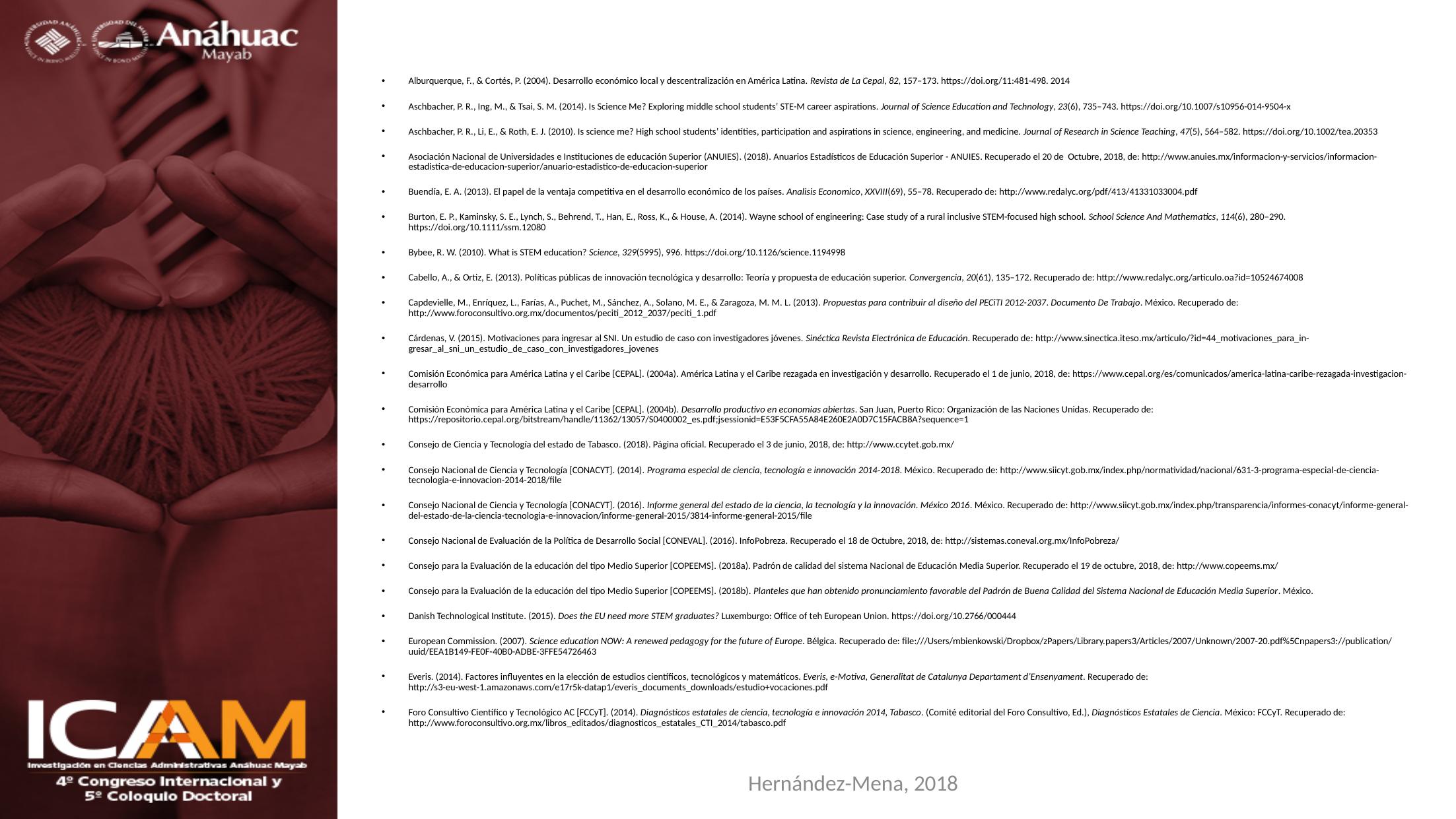

Alburquerque, F., & Cortés, P. (2004). Desarrollo económico local y descentralización en América Latina. Revista de La Cepal, 82, 157–173. https://doi.org/11:481-498. 2014
Aschbacher, P. R., Ing, M., & Tsai, S. M. (2014). Is Science Me? Exploring middle school students’ STE-M career aspirations. Journal of Science Education and Technology, 23(6), 735–743. https://doi.org/10.1007/s10956-014-9504-x
Aschbacher, P. R., Li, E., & Roth, E. J. (2010). Is science me? High school students’ identities, participation and aspirations in science, engineering, and medicine. Journal of Research in Science Teaching, 47(5), 564–582. https://doi.org/10.1002/tea.20353
Asociación Nacional de Universidades e Instituciones de educación Superior (ANUIES). (2018). Anuarios Estadísticos de Educación Superior - ANUIES. Recuperado el 20 de  Octubre, 2018, de: http://www.anuies.mx/informacion-y-servicios/informacion-estadistica-de-educacion-superior/anuario-estadistico-de-educacion-superior
Buendía, E. A. (2013). El papel de la ventaja competitiva en el desarrollo económico de los países. Analisis Economico, XXVIII(69), 55–78. Recuperado de: http://www.redalyc.org/pdf/413/41331033004.pdf
Burton, E. P., Kaminsky, S. E., Lynch, S., Behrend, T., Han, E., Ross, K., & House, A. (2014). Wayne school of engineering: Case study of a rural inclusive STEM-focused high school. School Science And Mathematics, 114(6), 280–290. https://doi.org/10.1111/ssm.12080
Bybee, R. W. (2010). What is STEM education? Science, 329(5995), 996. https://doi.org/10.1126/science.1194998
Cabello, A., & Ortiz, E. (2013). Políticas públicas de innovación tecnológica y desarrollo: Teoría y propuesta de educación superior. Convergencia, 20(61), 135–172. Recuperado de: http://www.redalyc.org/articulo.oa?id=10524674008
Capdevielle, M., Enríquez, L., Farías, A., Puchet, M., Sánchez, A., Solano, M. E., & Zaragoza, M. M. L. (2013). Propuestas para contribuir al diseño del PECiTI 2012-2037. Documento De Trabajo. México. Recuperado de: http://www.foroconsultivo.org.mx/documentos/peciti_2012_2037/peciti_1.pdf
Cárdenas, V. (2015). Motivaciones para ingresar al SNI. Un estudio de caso con investigadores jóvenes. Sinéctica Revista Electrónica de Educación. Recuperado de: http://www.sinectica.iteso.mx/articulo/?id=44_motivaciones_para_in- gresar_al_sni_un_estudio_de_caso_con_investigadores_jovenes
Comisión Económica para América Latina y el Caribe [CEPAL]. (2004a). América Latina y el Caribe rezagada en investigación y desarrollo. Recuperado el 1 de junio, 2018, de: https://www.cepal.org/es/comunicados/america-latina-caribe-rezagada-investigacion-desarrollo
Comisión Económica para América Latina y el Caribe [CEPAL]. (2004b). Desarrollo productivo en economias abiertas. San Juan, Puerto Rico: Organización de las Naciones Unidas. Recuperado de: https://repositorio.cepal.org/bitstream/handle/11362/13057/S0400002_es.pdf;jsessionid=E53F5CFA55A84E260E2A0D7C15FACB8A?sequence=1
Consejo de Ciencia y Tecnología del estado de Tabasco. (2018). Página oficial. Recuperado el 3 de junio, 2018, de: http://www.ccytet.gob.mx/
Consejo Nacional de Ciencia y Tecnología [CONACYT]. (2014). Programa especial de ciencia, tecnología e innovación 2014-2018. México. Recuperado de: http://www.siicyt.gob.mx/index.php/normatividad/nacional/631-3-programa-especial-de-ciencia-tecnologia-e-innovacion-2014-2018/file
Consejo Nacional de Ciencia y Tecnología [CONACYT]. (2016). Informe general del estado de la ciencia, la tecnología y la innovación. México 2016. México. Recuperado de: http://www.siicyt.gob.mx/index.php/transparencia/informes-conacyt/informe-general-del-estado-de-la-ciencia-tecnologia-e-innovacion/informe-general-2015/3814-informe-general-2015/file
Consejo Nacional de Evaluación de la Política de Desarrollo Social [CONEVAL]. (2016). InfoPobreza. Recuperado el 18 de Octubre, 2018, de: http://sistemas.coneval.org.mx/InfoPobreza/
Consejo para la Evaluación de la educación del tipo Medio Superior [COPEEMS]. (2018a). Padrón de calidad del sistema Nacional de Educación Media Superior. Recuperado el 19 de octubre, 2018, de: http://www.copeems.mx/
Consejo para la Evaluación de la educación del tipo Medio Superior [COPEEMS]. (2018b). Planteles que han obtenido pronunciamiento favorable del Padrón de Buena Calidad del Sistema Nacional de Educación Media Superior. México.
Danish Technological Institute. (2015). Does the EU need more STEM graduates? Luxemburgo: Office of teh European Union. https://doi.org/10.2766/000444
European Commission. (2007). Science education NOW: A renewed pedagogy for the future of Europe. Bélgica. Recuperado de: file:///Users/mbienkowski/Dropbox/zPapers/Library.papers3/Articles/2007/Unknown/2007-20.pdf%5Cnpapers3://publication/uuid/EEA1B149-FE0F-40B0-ADBE-3FFE54726463
Everis. (2014). Factores influyentes en la elección de estudios científicos, tecnológicos y matemáticos. Everis, e-Motiva, Generalitat de Catalunya Departament d’Ensenyament. Recuperado de: http://s3-eu-west-1.amazonaws.com/e17r5k-datap1/everis_documents_downloads/estudio+vocaciones.pdf
Foro Consultivo Científico y Tecnológico AC [FCCyT]. (2014). Diagnósticos estatales de ciencia, tecnología e innovación 2014, Tabasco. (Comité editorial del Foro Consultivo, Ed.), Diagnósticos Estatales de Ciencia. México: FCCyT. Recuperado de: http://www.foroconsultivo.org.mx/libros_editados/diagnosticos_estatales_CTI_2014/tabasco.pdf
Hernández-Mena, 2018